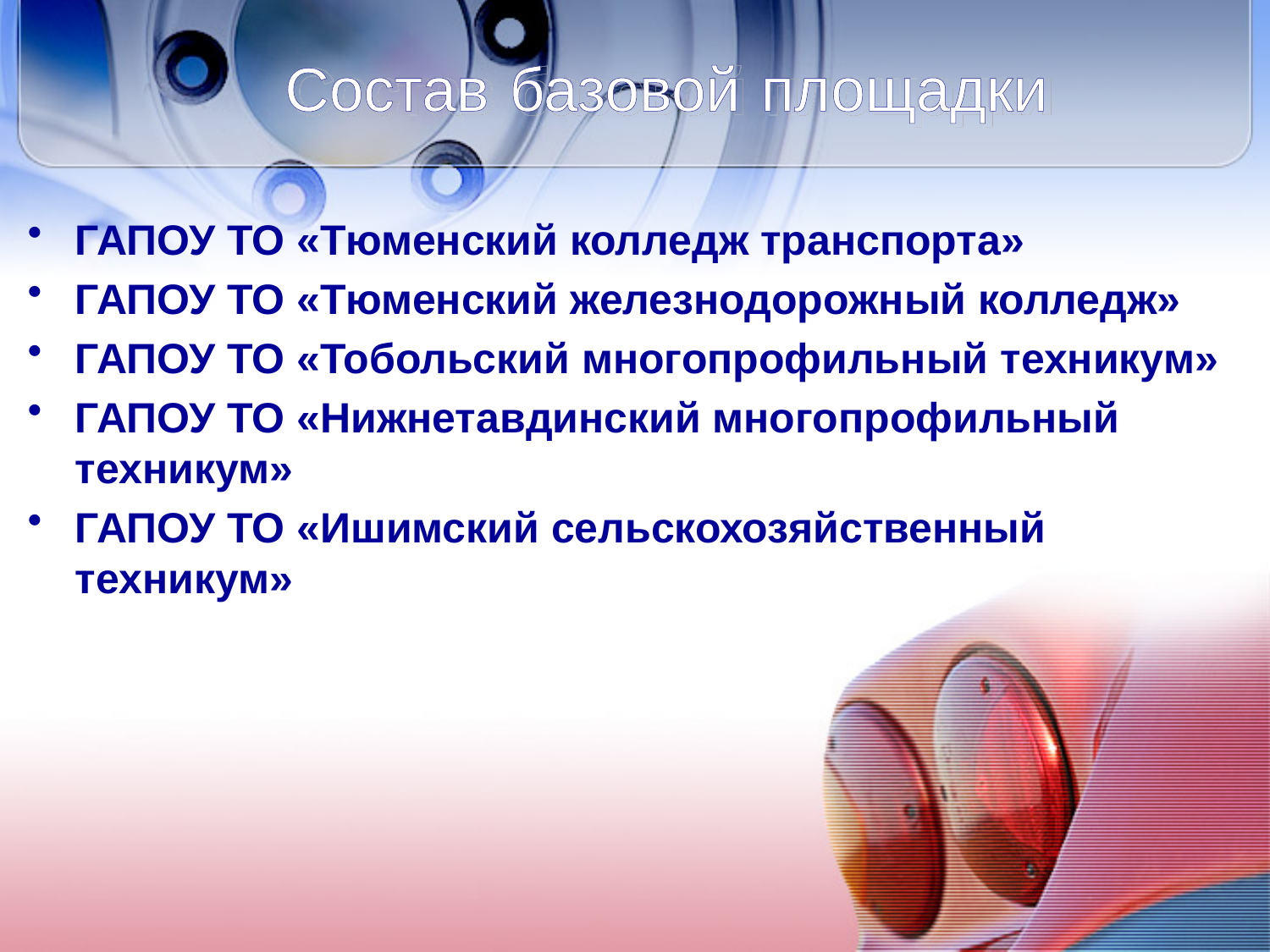

# Состав базовой площадки
ГАПОУ ТО «Тюменский колледж транспорта»
ГАПОУ ТО «Тюменский железнодорожный колледж»
ГАПОУ ТО «Тобольский многопрофильный техникум»
ГАПОУ ТО «Нижнетавдинский многопрофильный техникум»
ГАПОУ ТО «Ишимский сельскохозяйственный техникум»